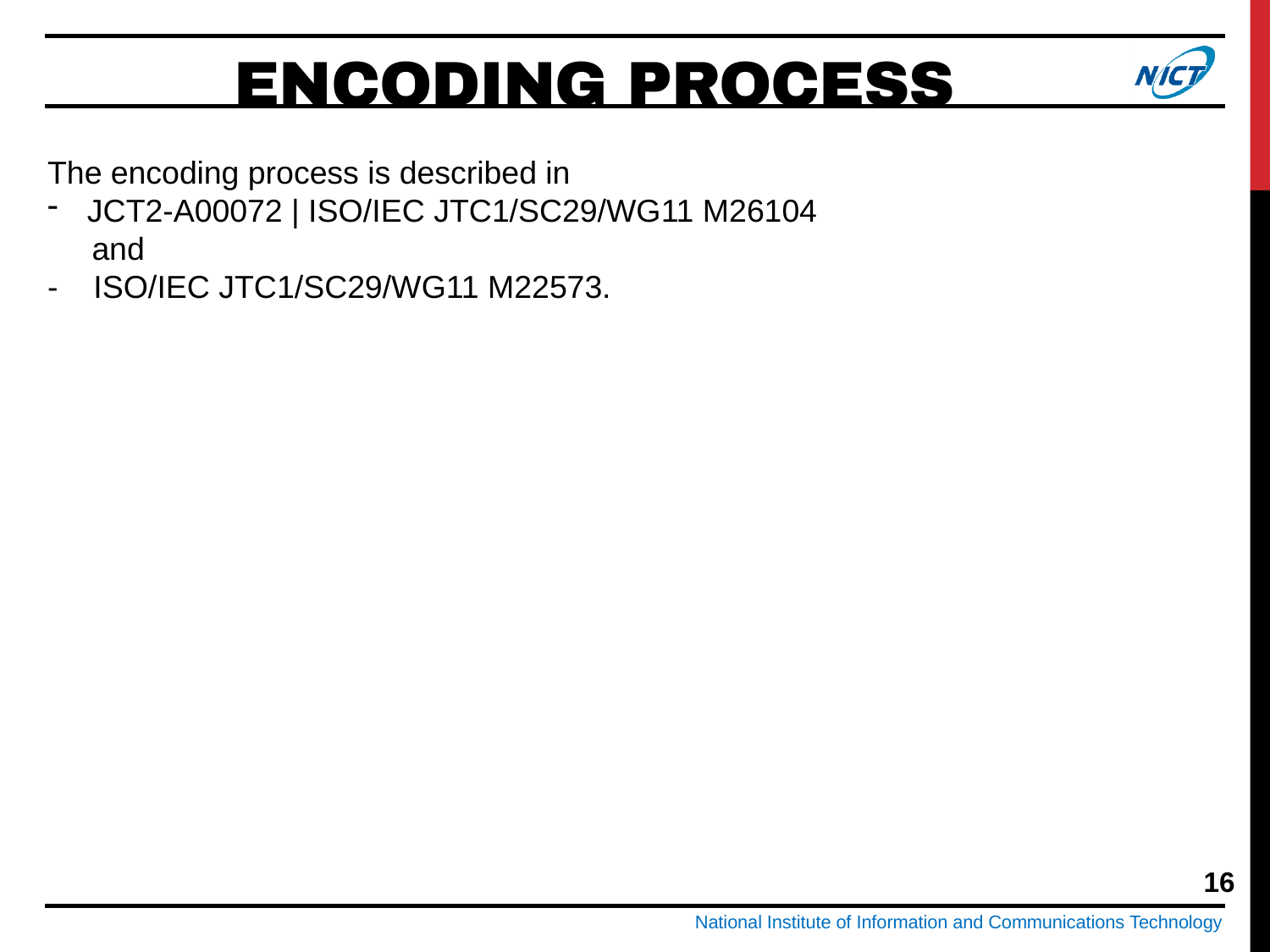

Encoding process
The encoding process is described in
JCT2-A00072 | ISO/IEC JTC1/SC29/WG11 M26104
     and
-    ISO/IEC JTC1/SC29/WG11 M22573.

16